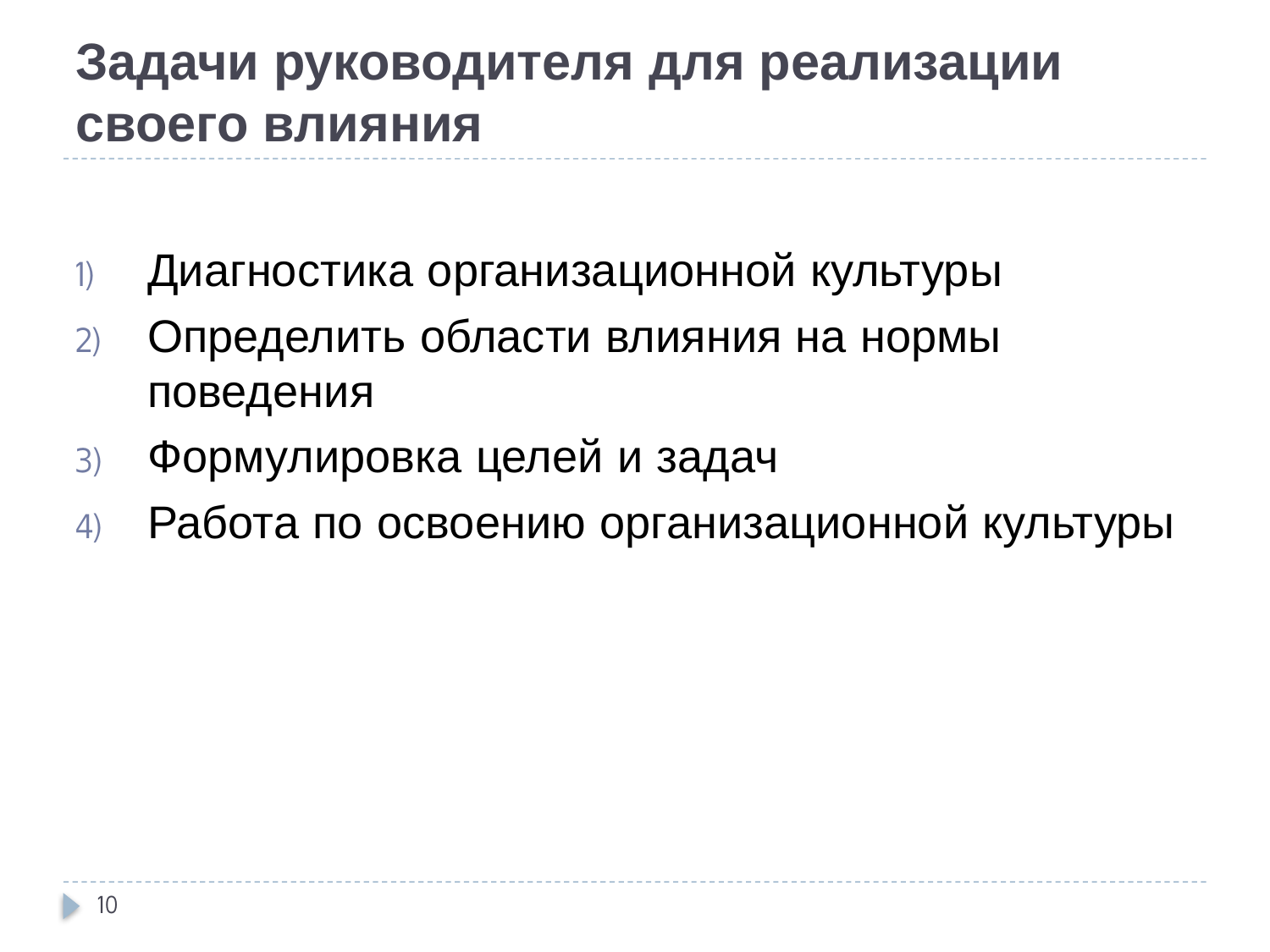

# Задачи руководителя для реализации своего влияния

Диагностика организационной культуры
Определить области влияния на нормы поведения
Формулировка целей и задач
Работа по освоению организационной культуры
10